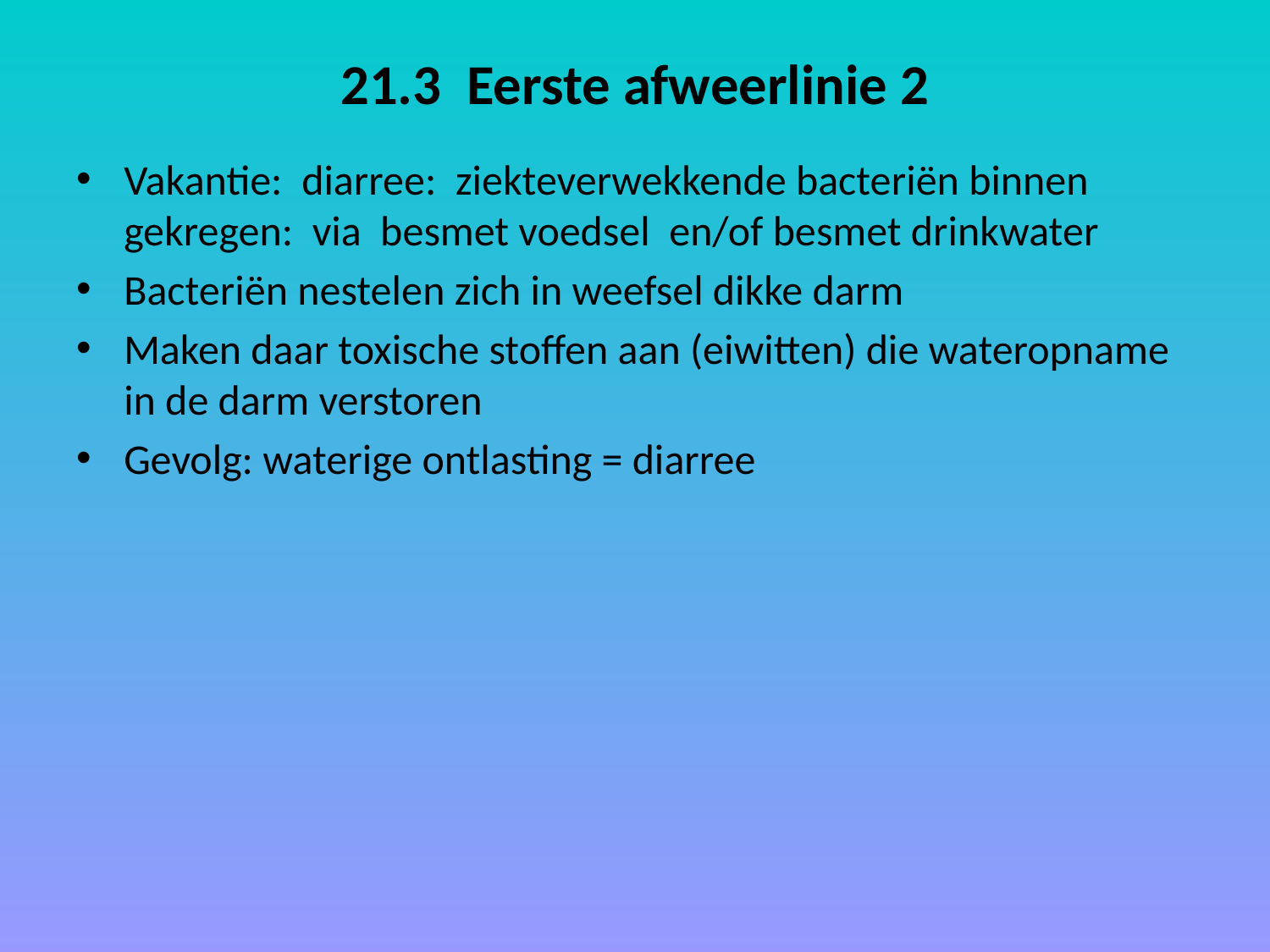

# 21.3  Eerste afweerlinie 2
Vakantie:  diarree:  ziekteverwekkende bacteriën binnen gekregen:  via  besmet voedsel  en/of besmet drinkwater
Bacteriën nestelen zich in weefsel dikke darm
Maken daar toxische stoffen aan (eiwitten) die wateropname in de darm verstoren
Gevolg: waterige ontlasting = diarree